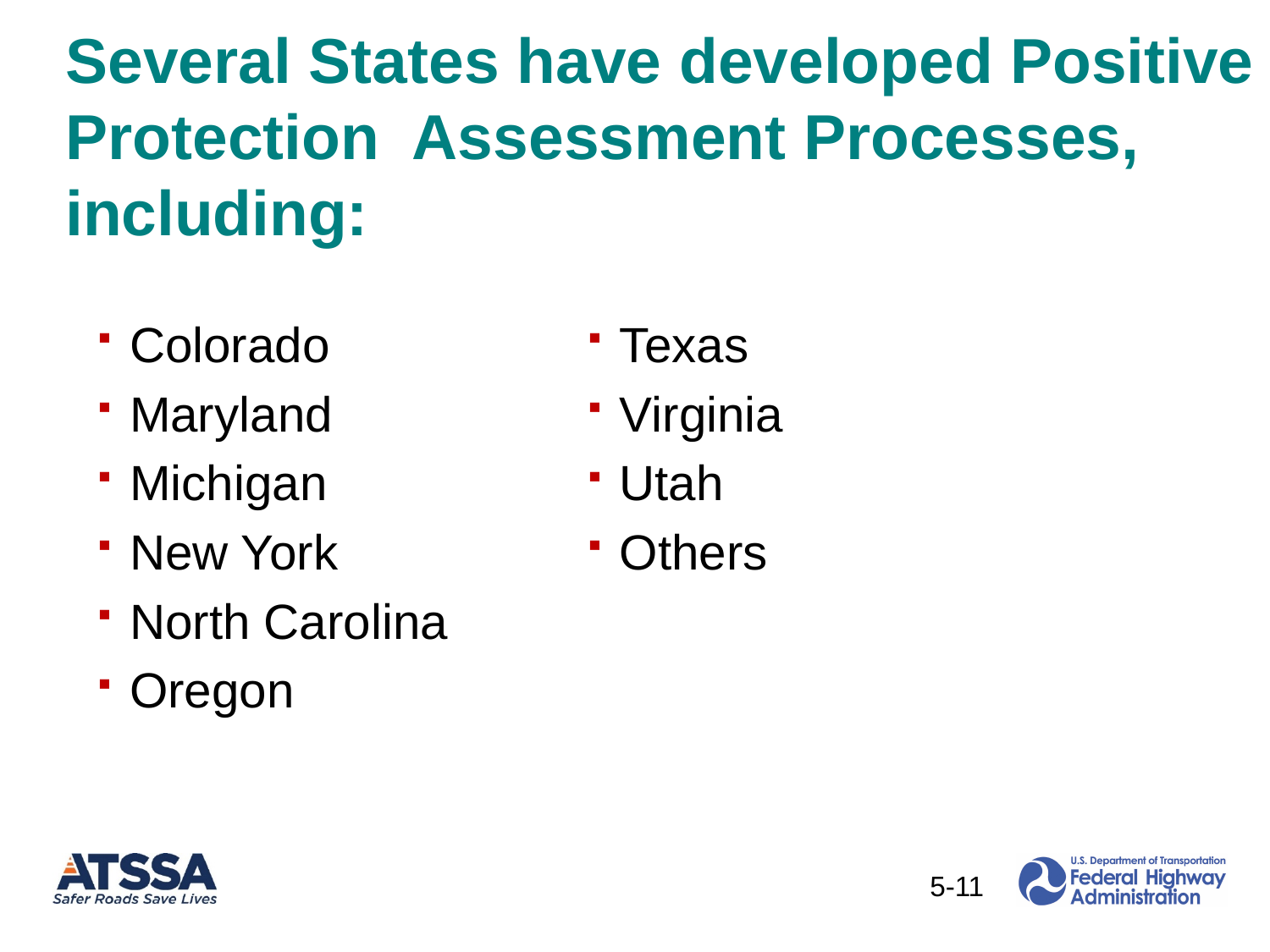

# Several States have developed Positive Protection  Assessment Processes, including:
Colorado
Maryland
Michigan
New York
North Carolina
Oregon
Texas
Virginia
Utah
Others